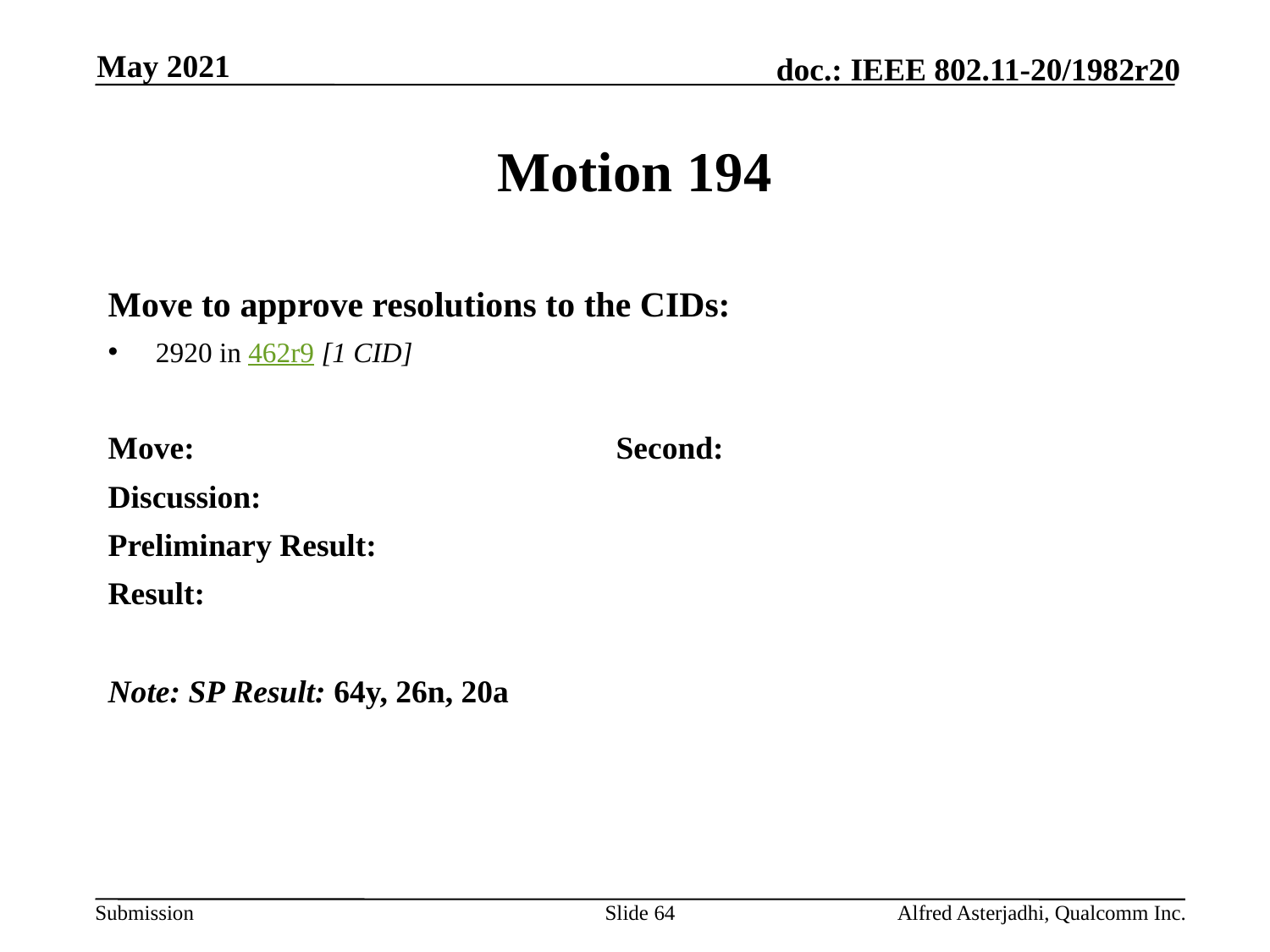

May 2021
# Motion 194
Move to approve resolutions to the CIDs:
2920 in 462r9 [1 CID]

Move: 				Second:
Discussion:
Preliminary Result:
Result:

Note: SP Result: 64y, 26n, 20a
Slide 64
Alfred Asterjadhi, Qualcomm Inc.